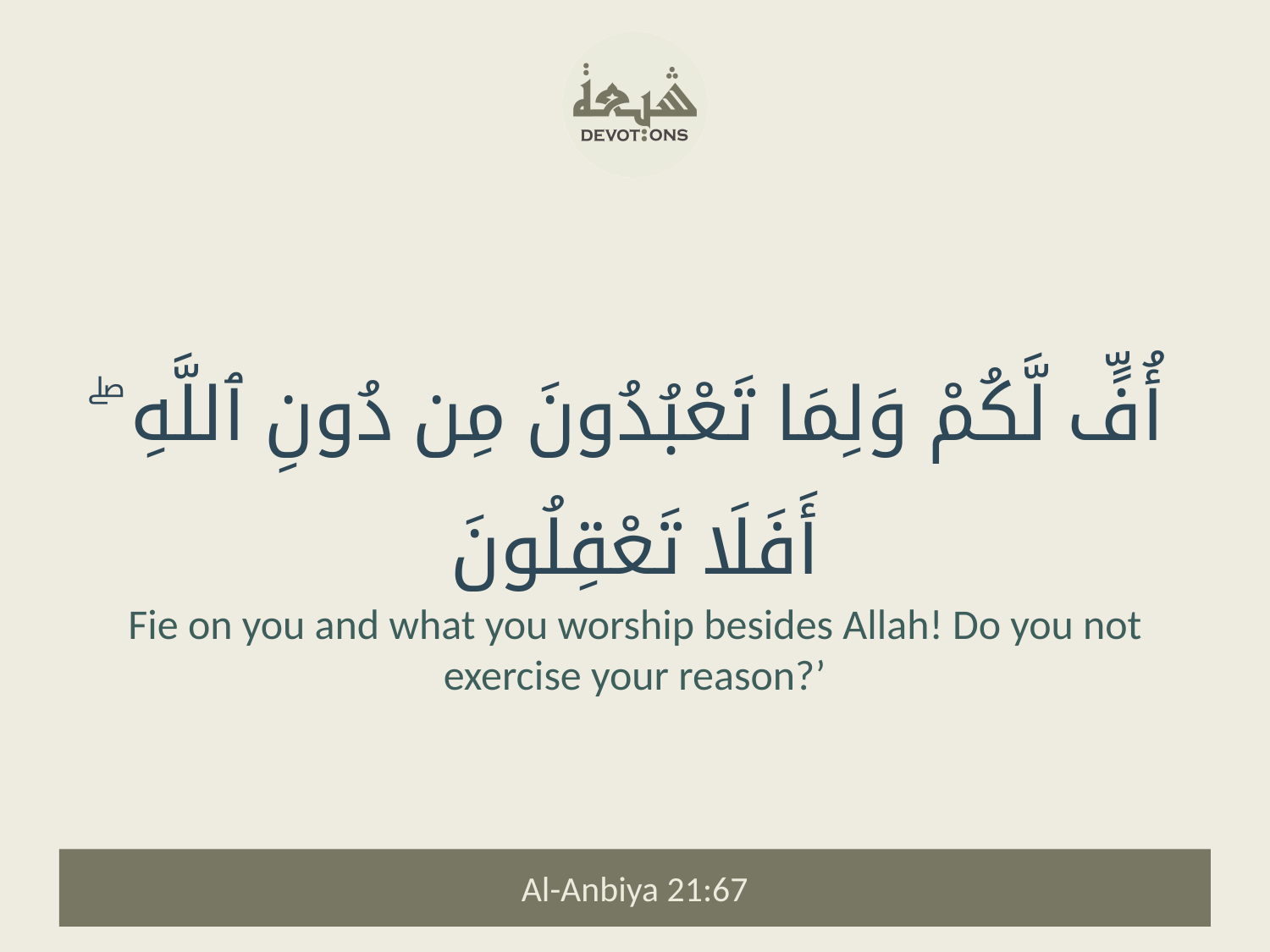

أُفٍّ لَّكُمْ وَلِمَا تَعْبُدُونَ مِن دُونِ ٱللَّهِ ۖ أَفَلَا تَعْقِلُونَ
Fie on you and what you worship besides Allah! Do you not exercise your reason?’
Al-Anbiya 21:67